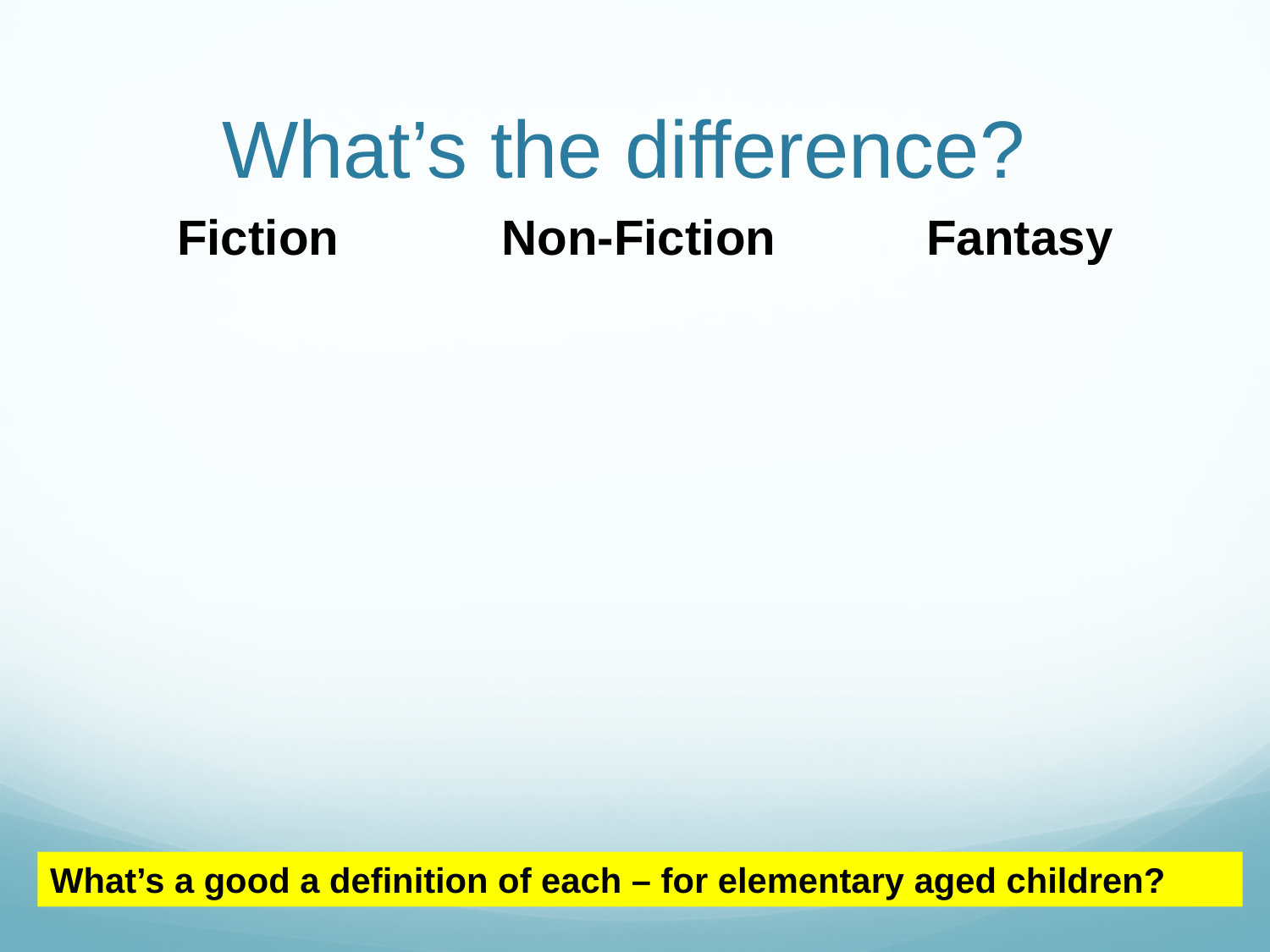

# What’s the difference?
| Fiction | Non-Fiction | Fantasy |
| --- | --- | --- |
|  |  |  |
|  |  |  |
|  |  |  |
|  |  |  |
|  |  |  |
|  |  |  |
|  |  |  |
|  |  |  |
What’s a good a definition of each – for elementary aged children?